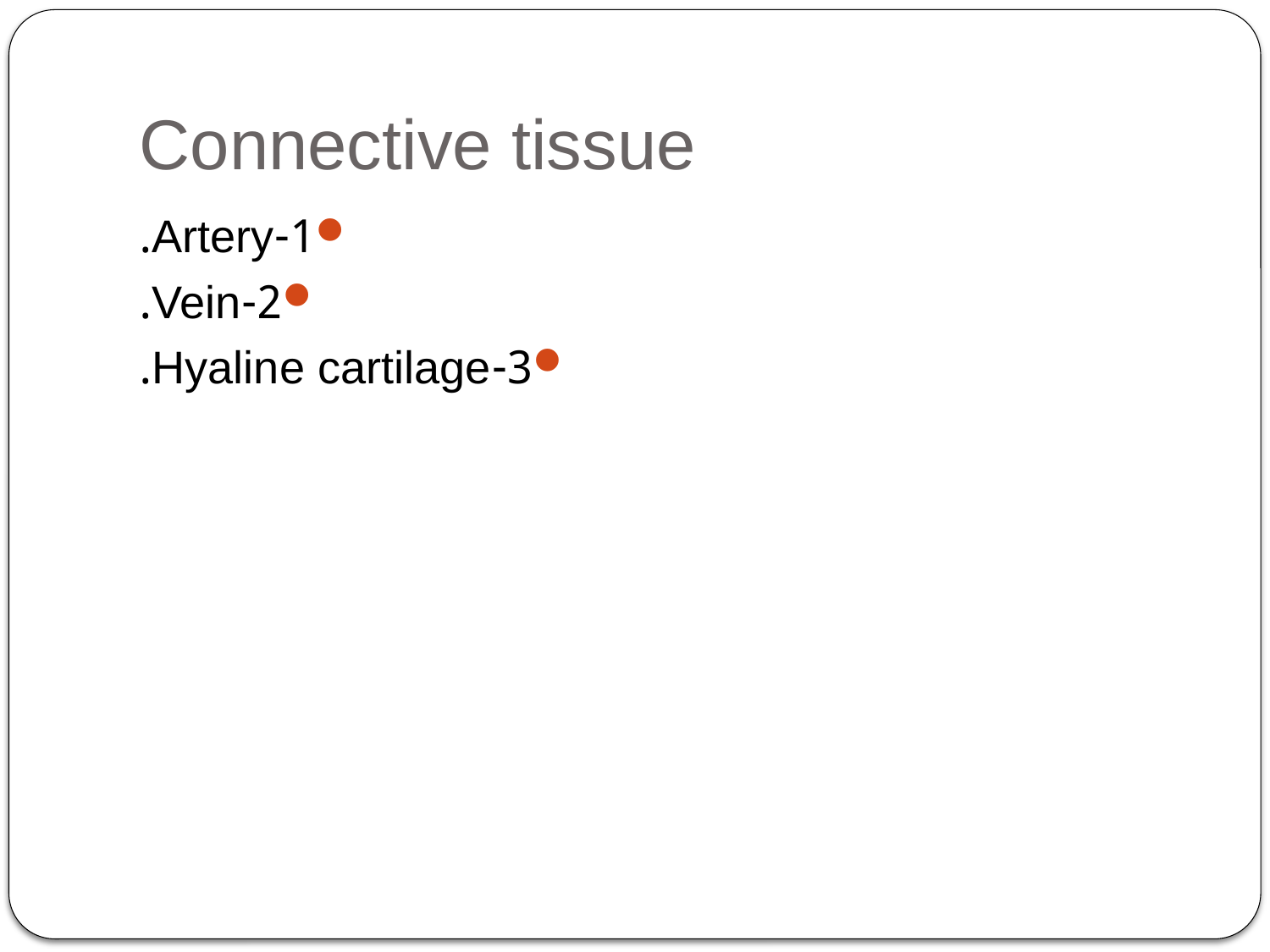

# Connective tissue
1-Artery.
2-Vein.
3-Hyaline cartilage.